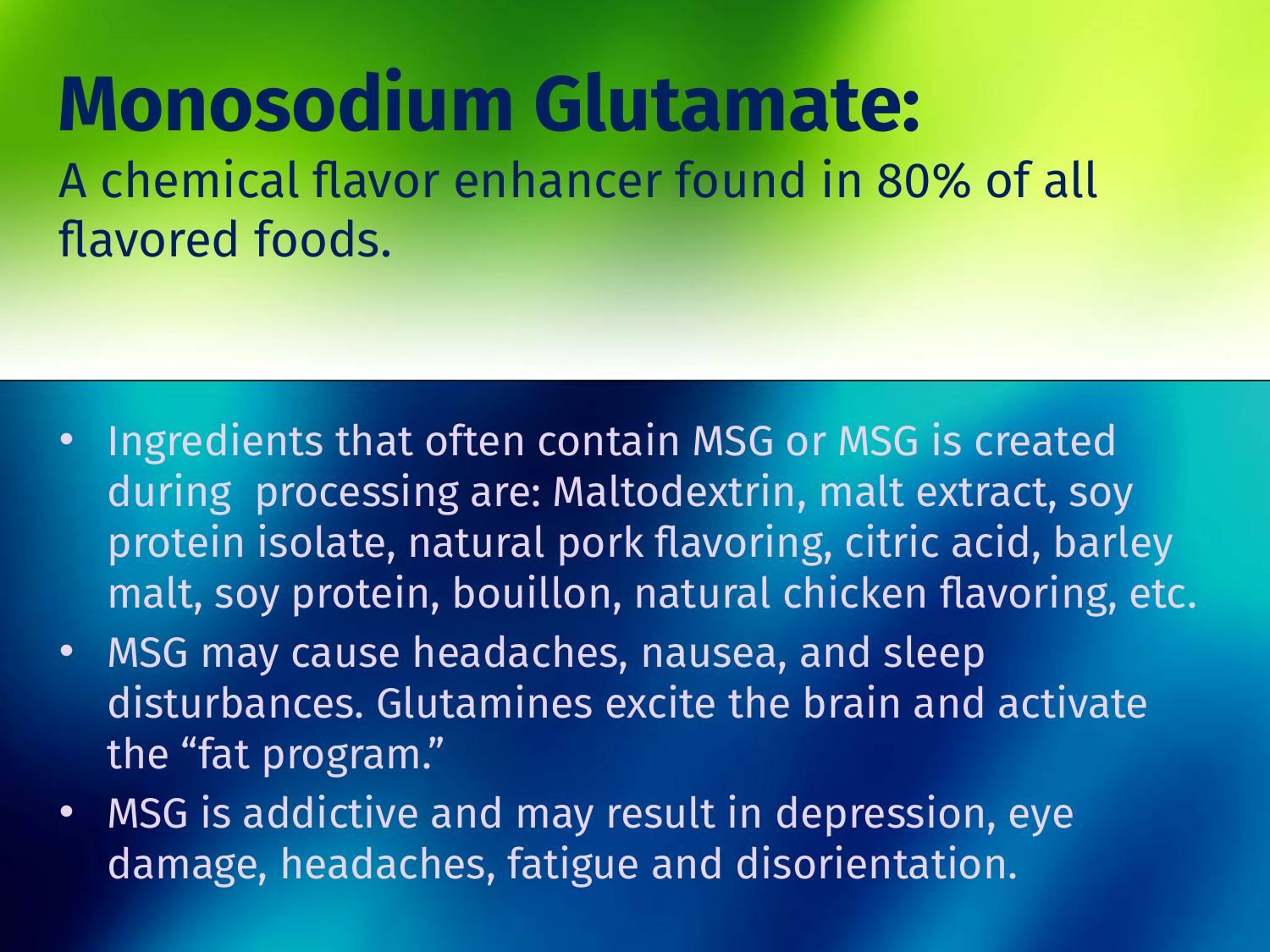

# Monosodium Glutamate:
A chemical flavor enhancer found in 80% of all flavored foods.

Ingredients that often contain MSG or MSG is created during  processing are: Maltodextrin, malt extract, soy protein isolate, natural pork flavoring, citric acid, barley malt, soy protein, bouillon, natural chicken flavoring, etc.
MSG may cause headaches, nausea, and sleep disturbances. Glutamines excite the brain and activate the “fat program.”
MSG is addictive and may result in depression, eye damage, headaches, fatigue and disorientation.